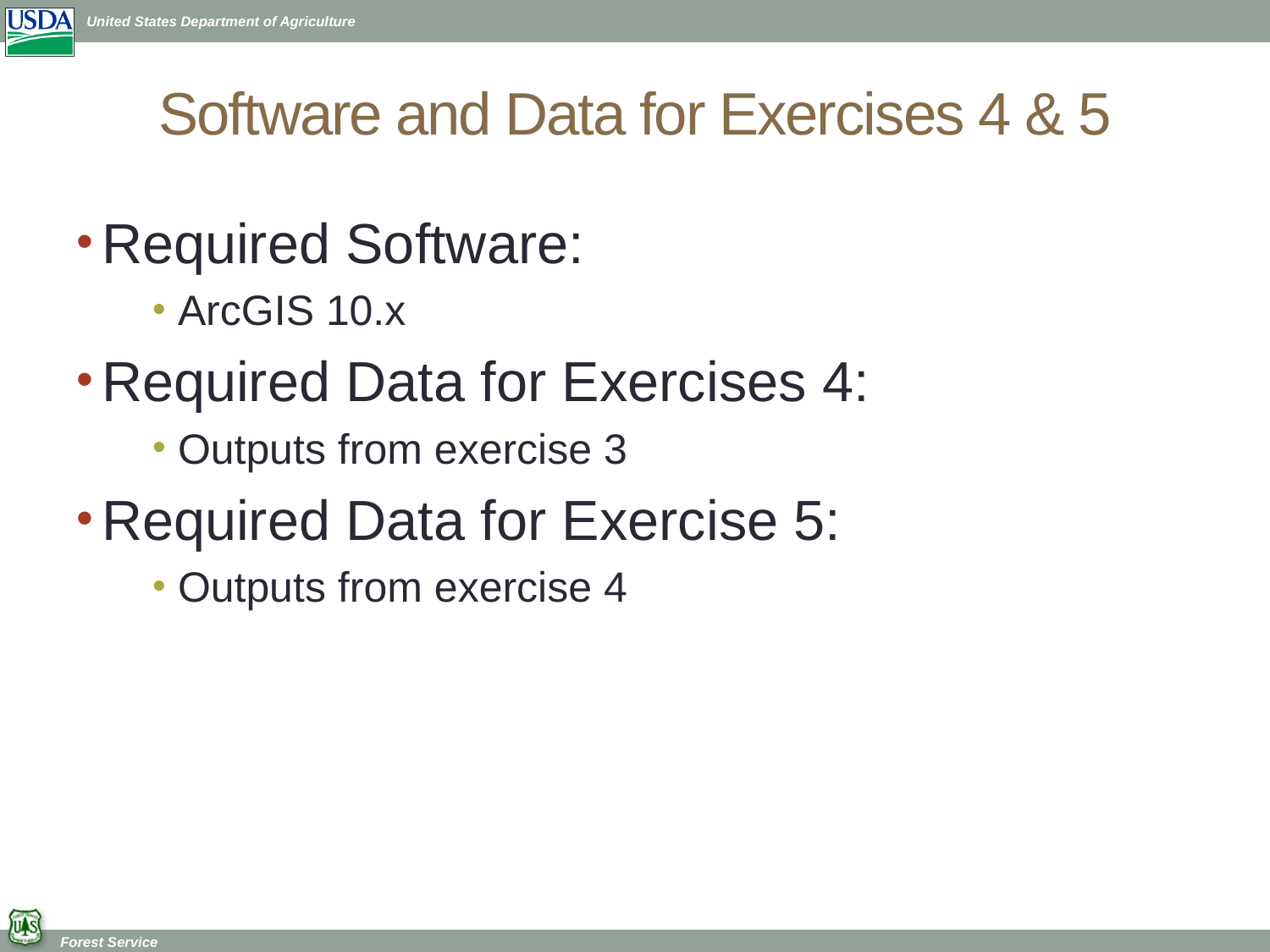

# Software and Data for Exercises 4 & 5
Required Software:
ArcGIS 10.x
Required Data for Exercises 4:
Outputs from exercise 3
Required Data for Exercise 5:
Outputs from exercise 4